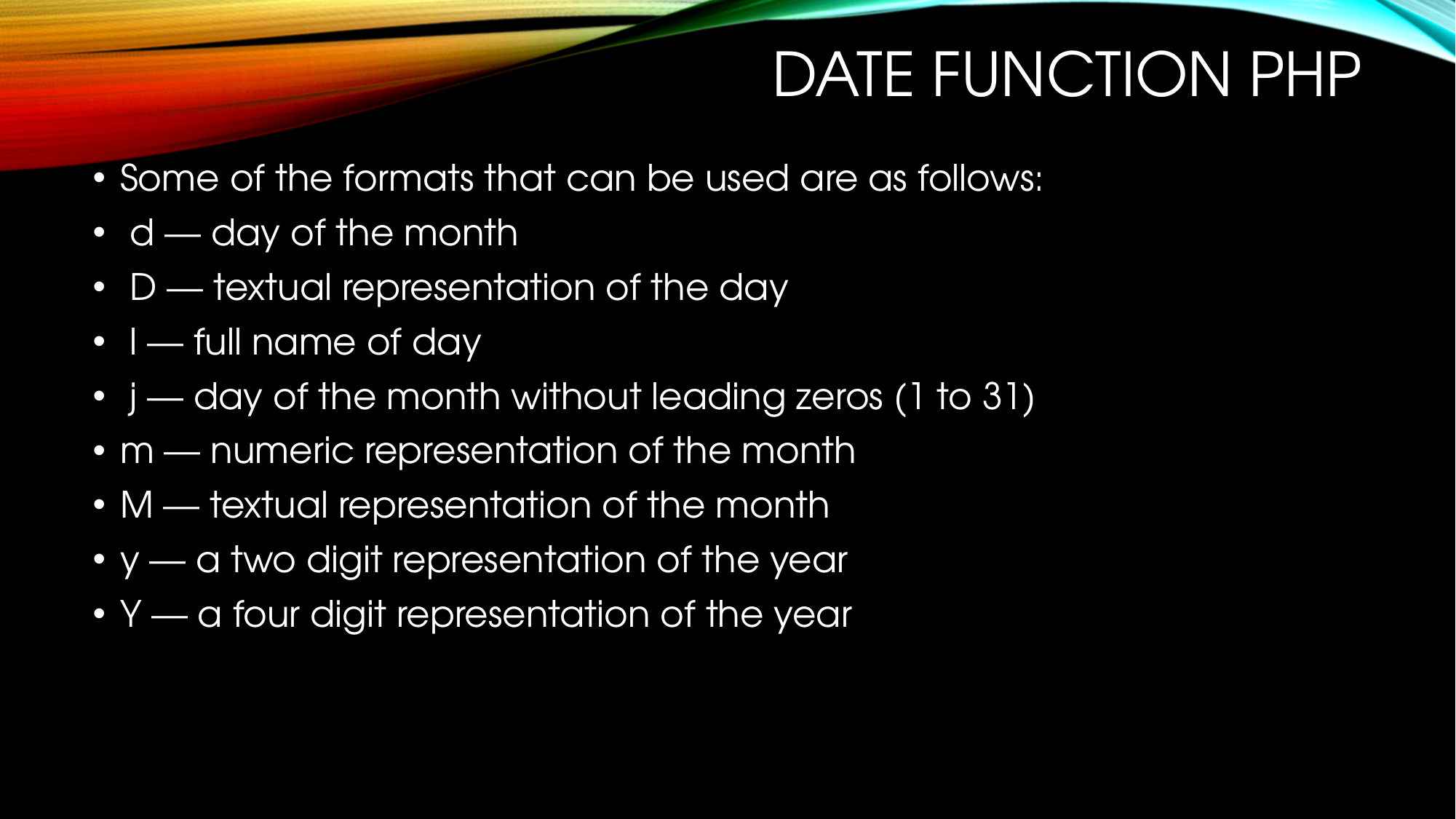

# DATE FUNCTION PHP
Some of the formats that can be used are as follows:
 d — day of the month
 D — textual representation of the day
 l — full name of day
 j — day of the month without leading zeros (1 to 31)
m — numeric representation of the month
M — textual representation of the month
y — a two digit representation of the year
Y — a four digit representation of the year